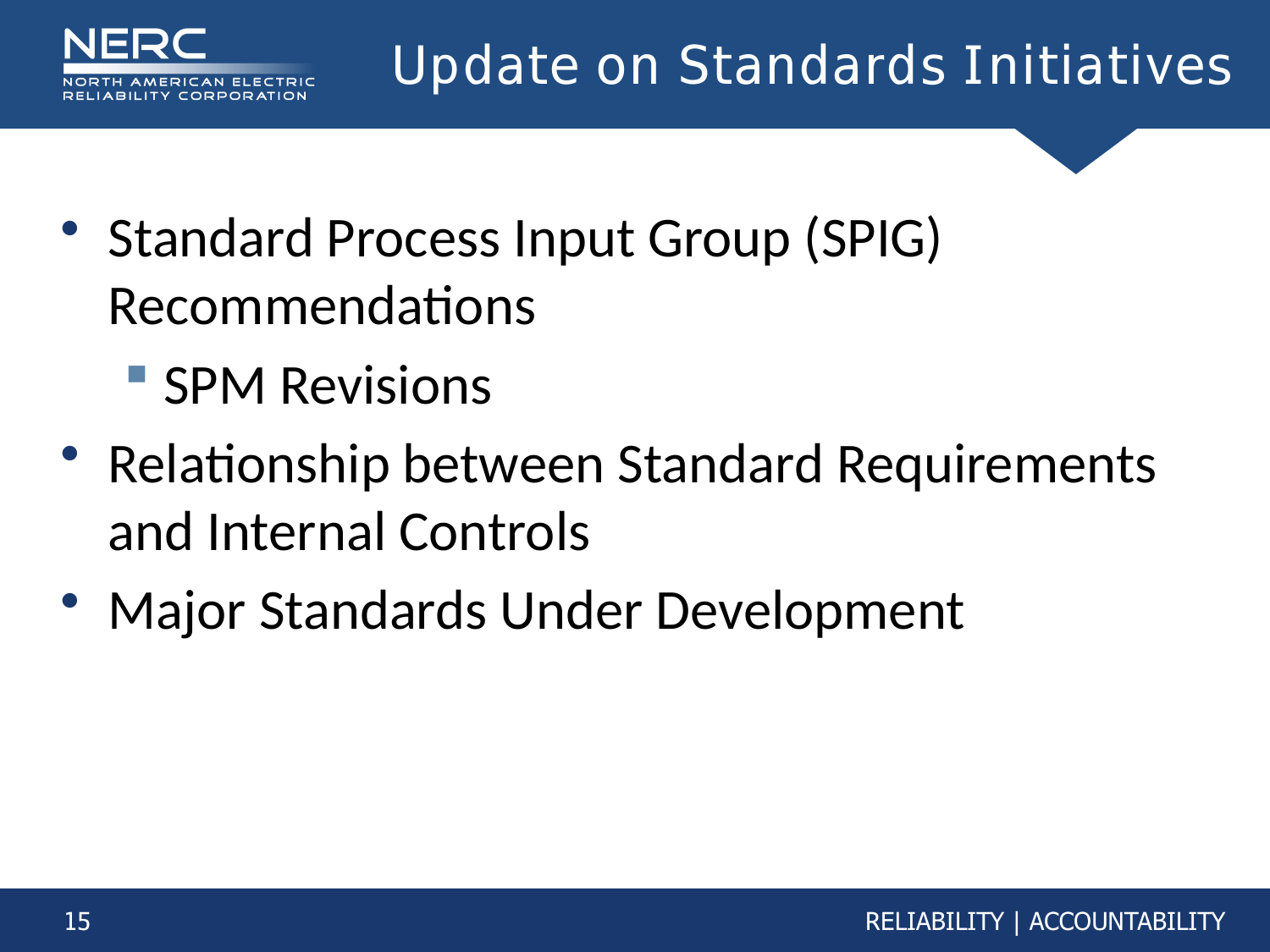

# Update on Standards Initiatives
Standard Process Input Group (SPIG) Recommendations
SPM Revisions
Relationship between Standard Requirements and Internal Controls
Major Standards Under Development